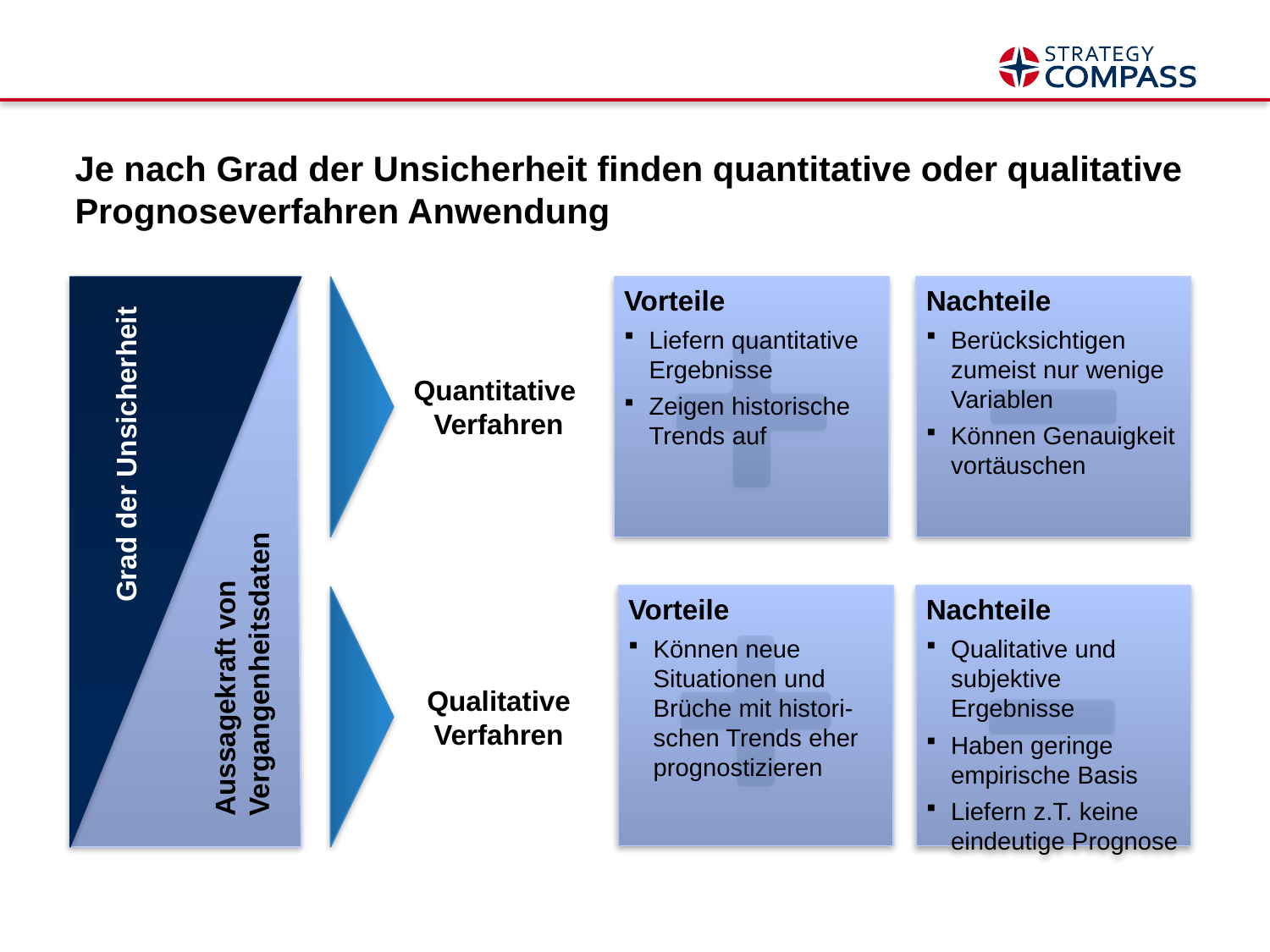

# Je nach Grad der Unsicherheit finden quantitative oder qualitative Prognoseverfahren Anwendung

Nachteile
Berücksichtigen zumeist nur wenige Variablen
Können Genauigkeit vortäuschen
Vorteile
Liefern quantitative Ergebnisse
Zeigen historische Trends auf

Quantitative
Verfahren

Grad der Unsicherheit

Vorteile
Können neue Situationen und Brüche mit histori-schen Trends eher  prognostizieren
Nachteile
Qualitative und subjektive Ergebnisse
Haben geringe empirische Basis
Liefern z.T. keine eindeutige Prognose
Aussagekraft von Vergangenheitsdaten

Qualitative
Verfahren